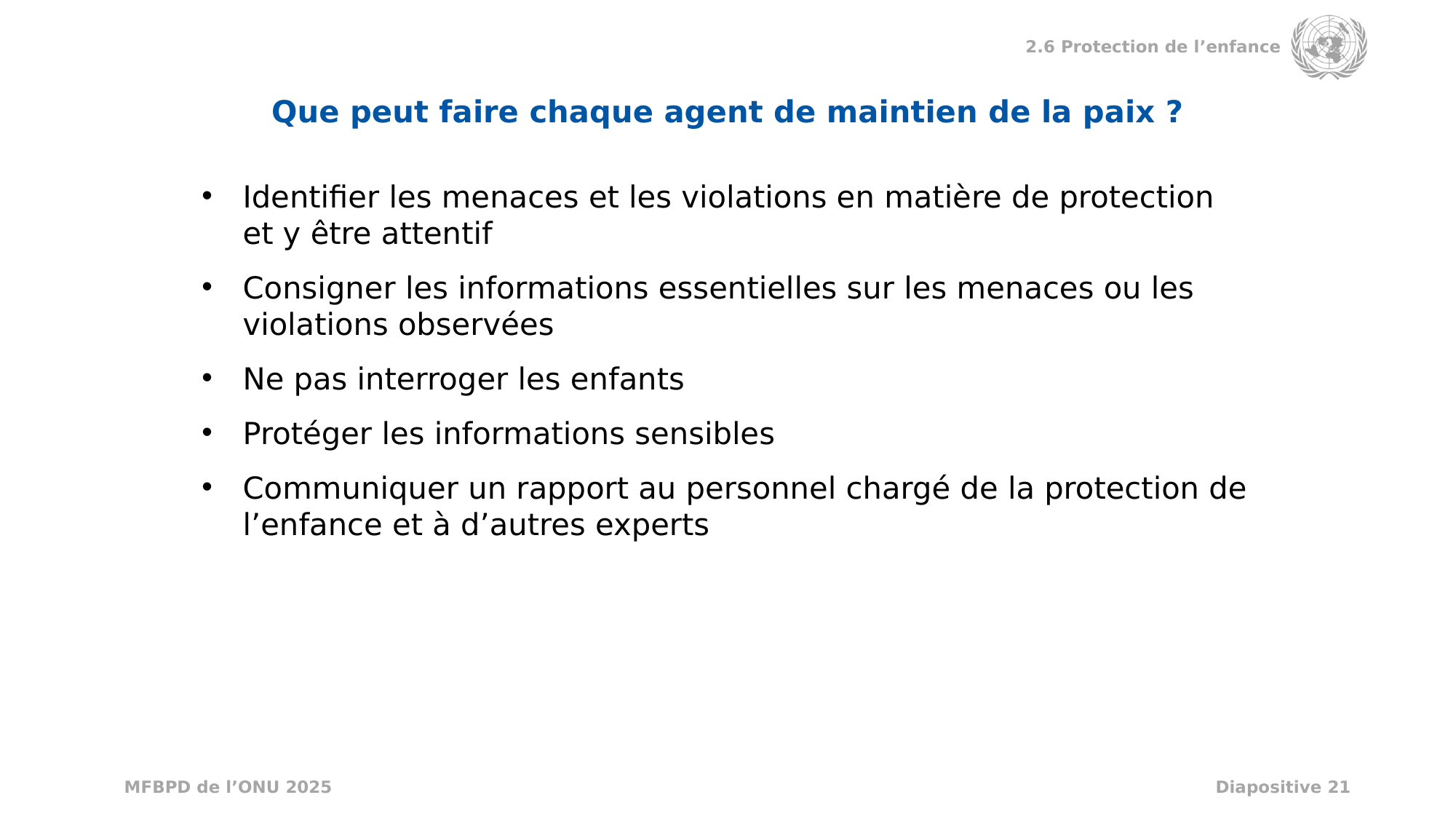

Que peut faire chaque agent de maintien de la paix ?
Identifier les menaces et les violations en matière de protection et y être attentif
Consigner les informations essentielles sur les menaces ou les violations observées
Ne pas interroger les enfants
Protéger les informations sensibles
Communiquer un rapport au personnel chargé de la protection de l’enfance et à d’autres experts